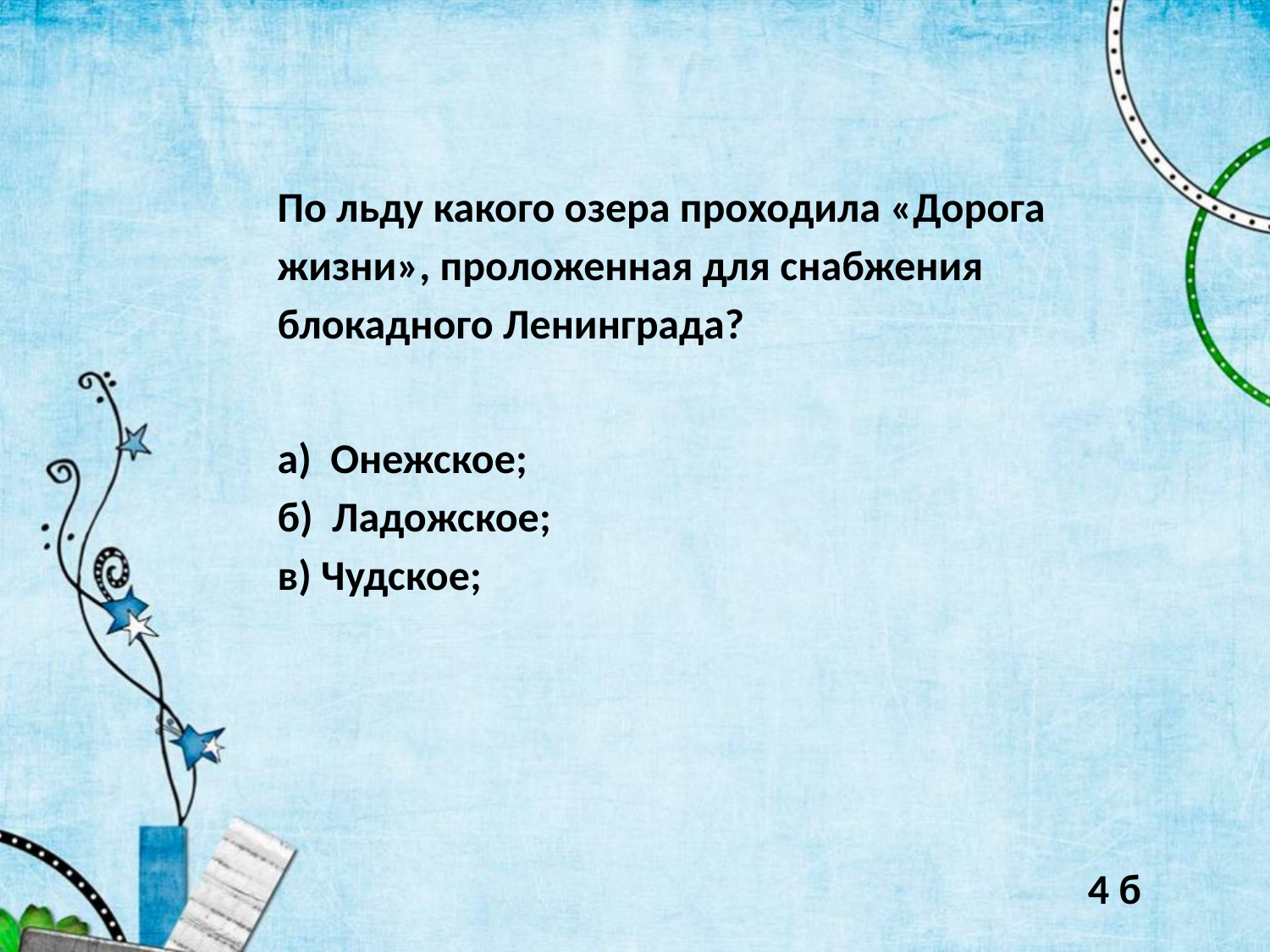

По льду какого озера проходила «Дорога жизни», проложенная для снабжения блокадного Ленинграда?
а)  Онежское;
б)  Ладожское;
в) Чудское;
4 б